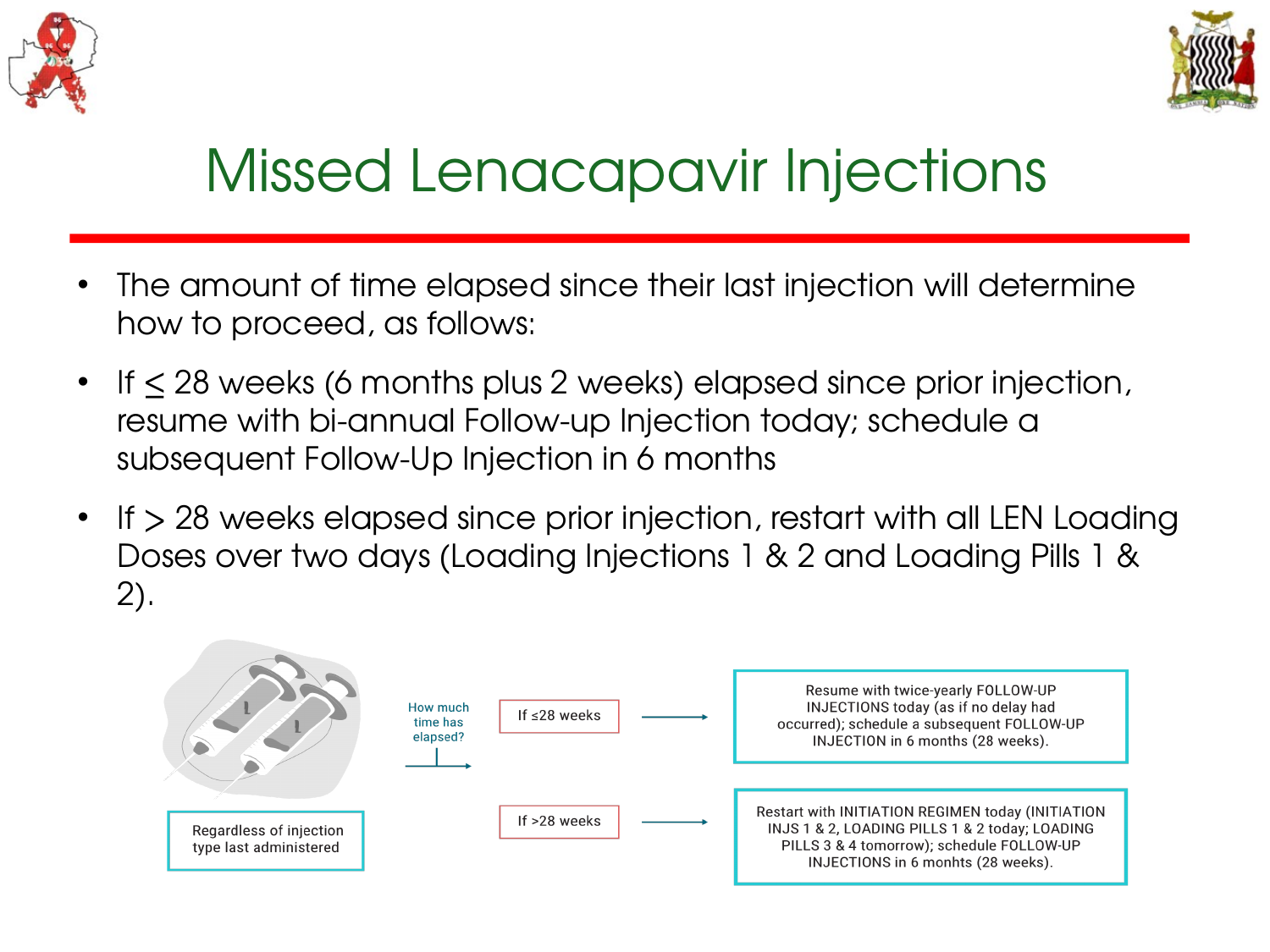

# Missed Lenacapavir Injections
The amount of time elapsed since their last injection will determine how to proceed, as follows:
If ≤ 28 weeks (6 months plus 2 weeks) elapsed since prior injection, resume with bi-annual Follow-up Injection today; schedule a subsequent Follow-Up Injection in 6 months
If > 28 weeks elapsed since prior injection, restart with all LEN Loading Doses over two days (Loading Injections 1 & 2 and Loading Pills 1 & 2).